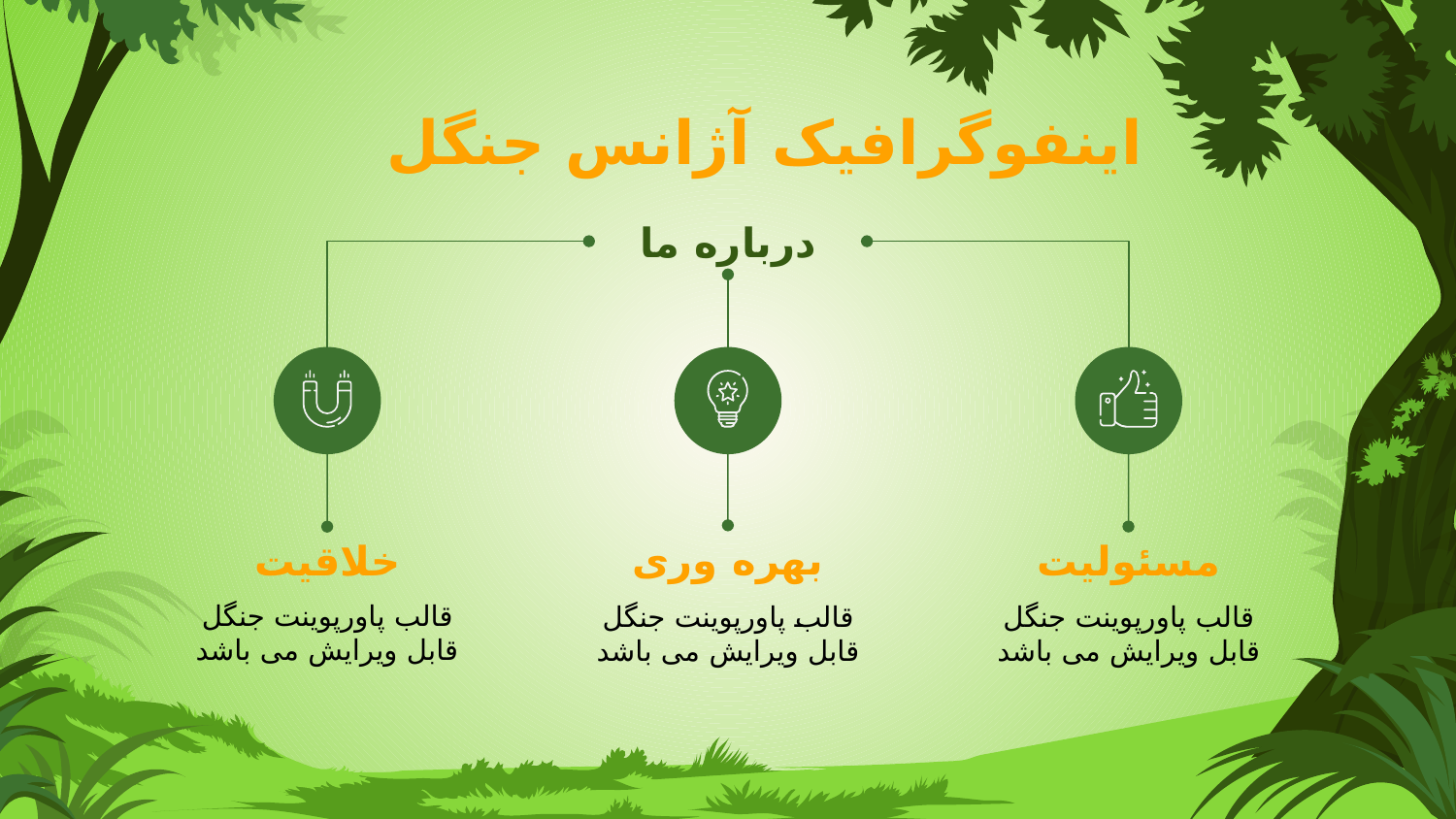

# اینفوگرافیک آژانس جنگل
درباره ما

بهره وری
قالب پاورپوینت جنگل قابل ویرایش می باشد
مسئوليت
قالب پاورپوینت جنگل قابل ویرایش می باشد
خلاقیت
قالب پاورپوینت جنگل قابل ویرایش می باشد